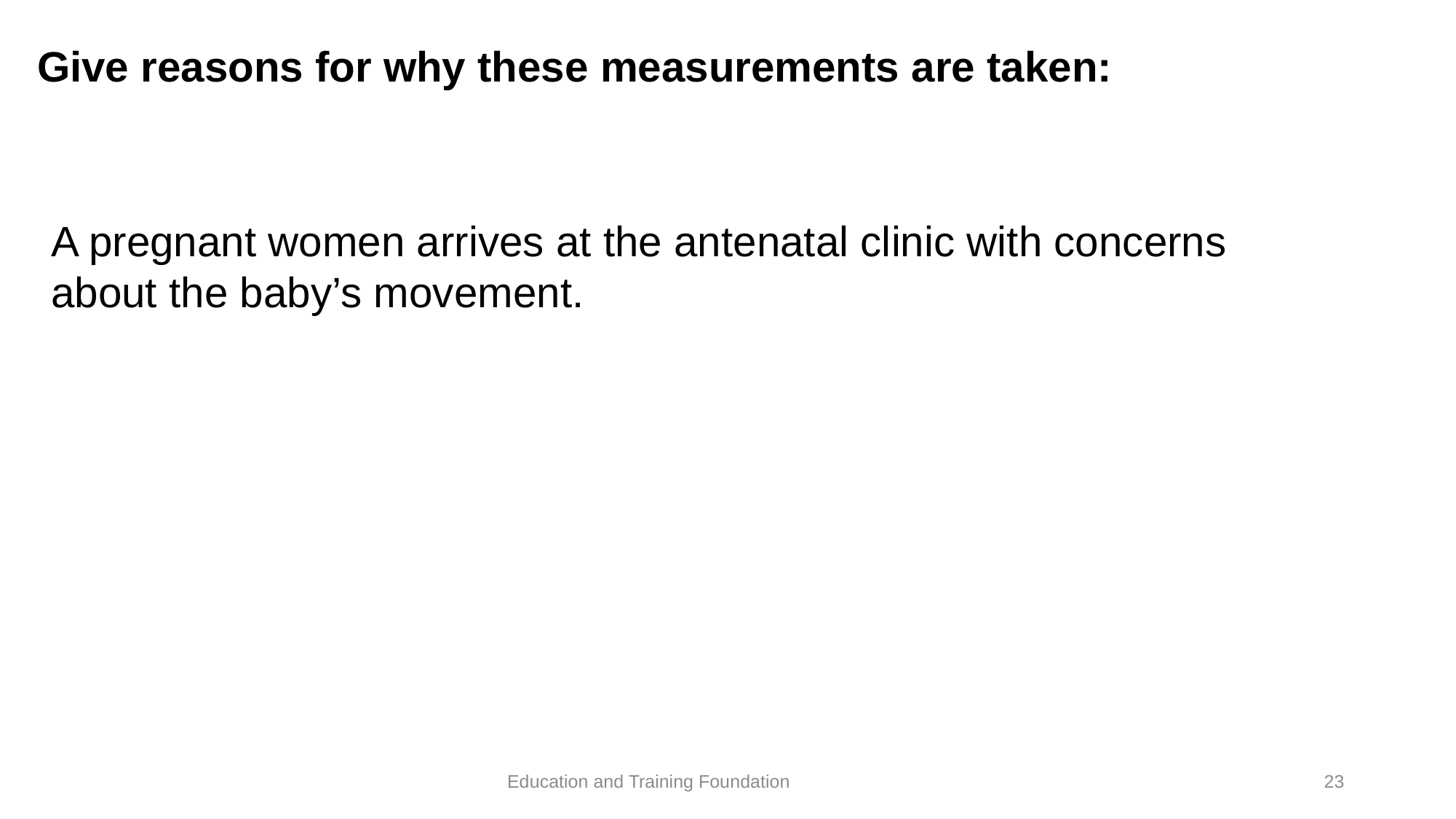

# Give reasons for why these measurements are taken:
A pregnant women arrives at the antenatal clinic with concerns about the baby’s movement.

23
Education and Training Foundation